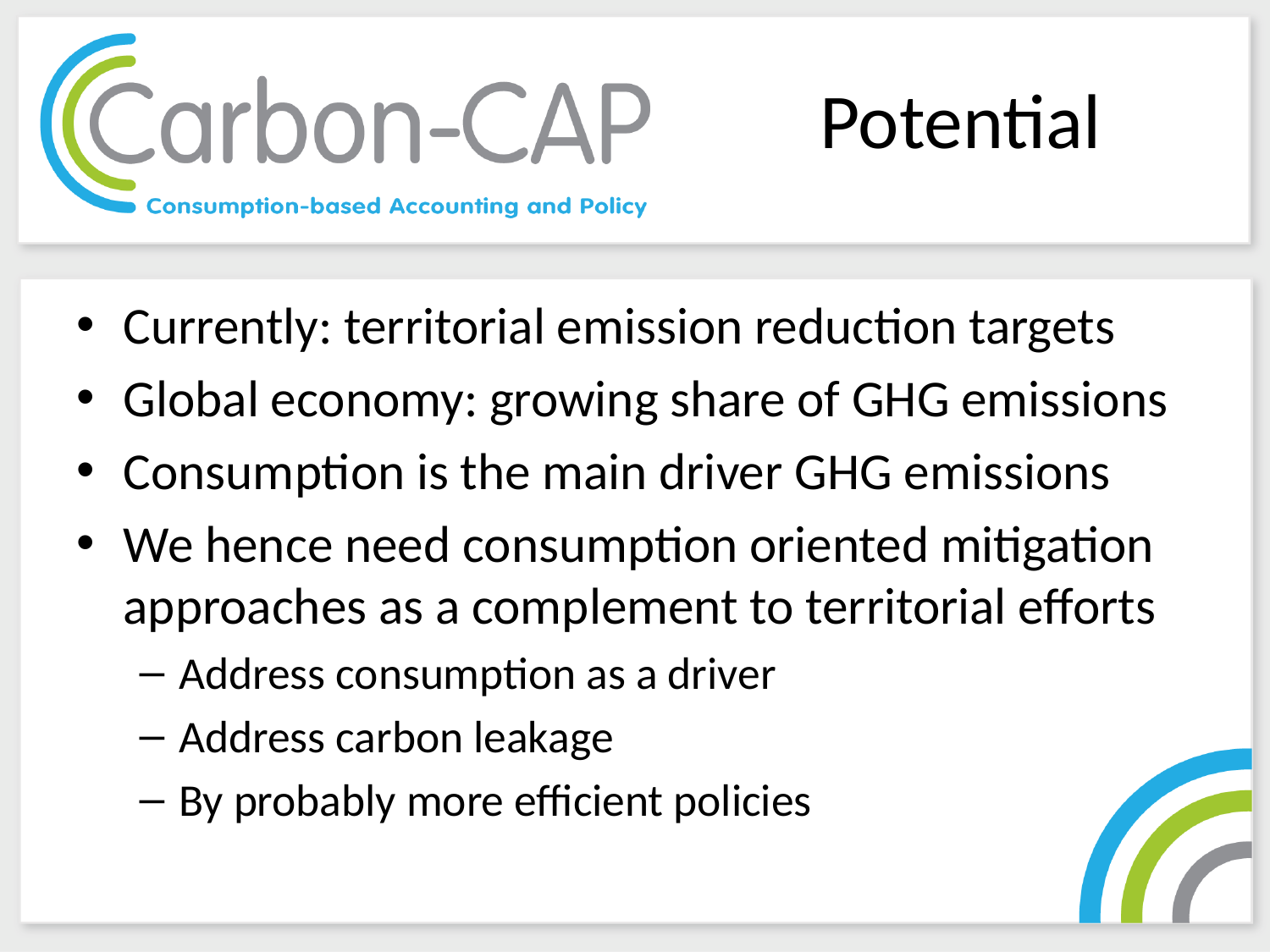

# Potential
Currently: territorial emission reduction targets
Global economy: growing share of GHG emissions
Consumption is the main driver GHG emissions
We hence need consumption oriented mitigation approaches as a complement to territorial efforts
Address consumption as a driver
Address carbon leakage
By probably more efficient policies